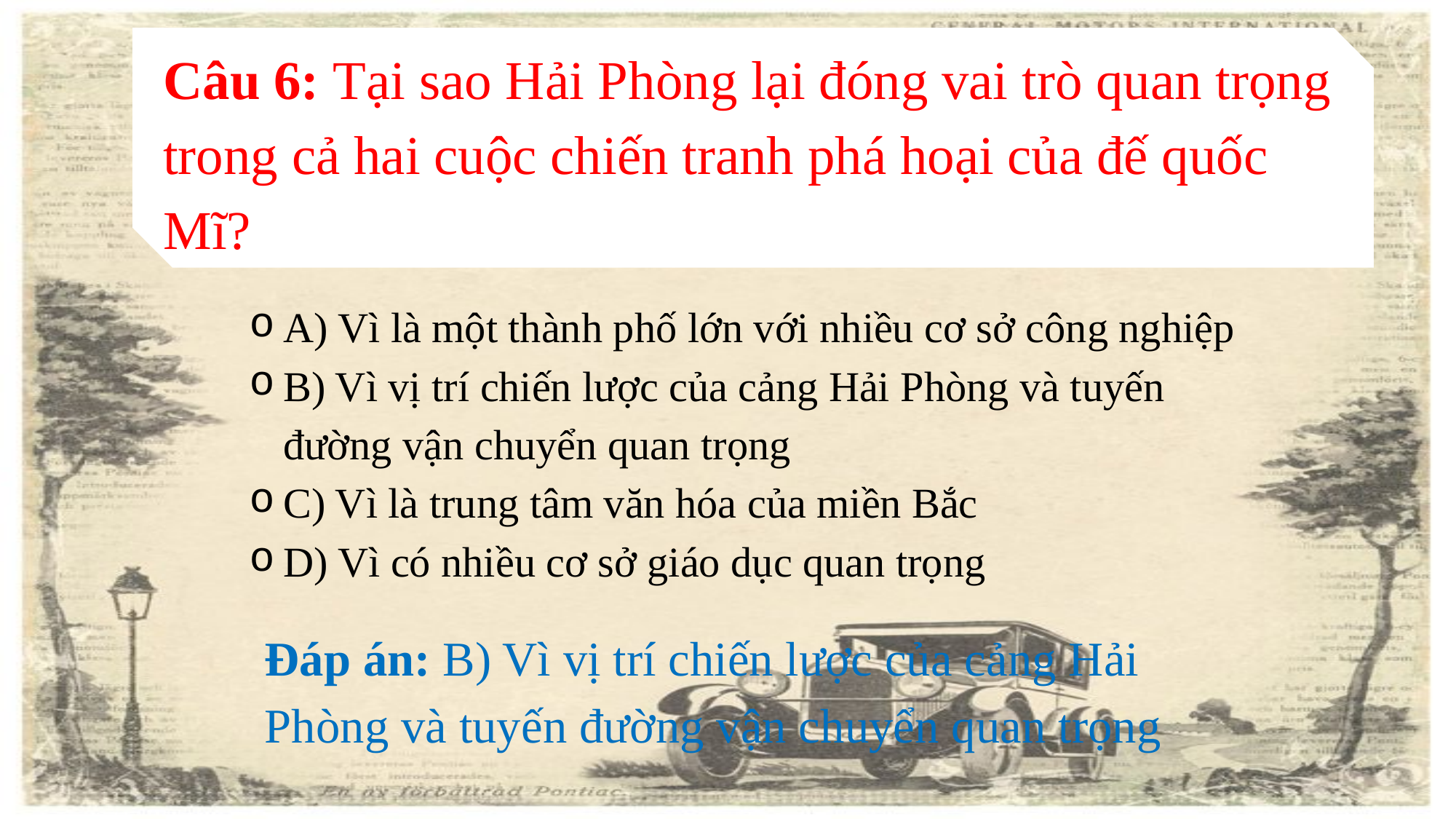

Câu 6: Tại sao Hải Phòng lại đóng vai trò quan trọng trong cả hai cuộc chiến tranh phá hoại của đế quốc Mĩ?
A) Vì là một thành phố lớn với nhiều cơ sở công nghiệp
B) Vì vị trí chiến lược của cảng Hải Phòng và tuyến đường vận chuyển quan trọng
C) Vì là trung tâm văn hóa của miền Bắc
D) Vì có nhiều cơ sở giáo dục quan trọng
Đáp án: B) Vì vị trí chiến lược của cảng Hải Phòng và tuyến đường vận chuyển quan trọng